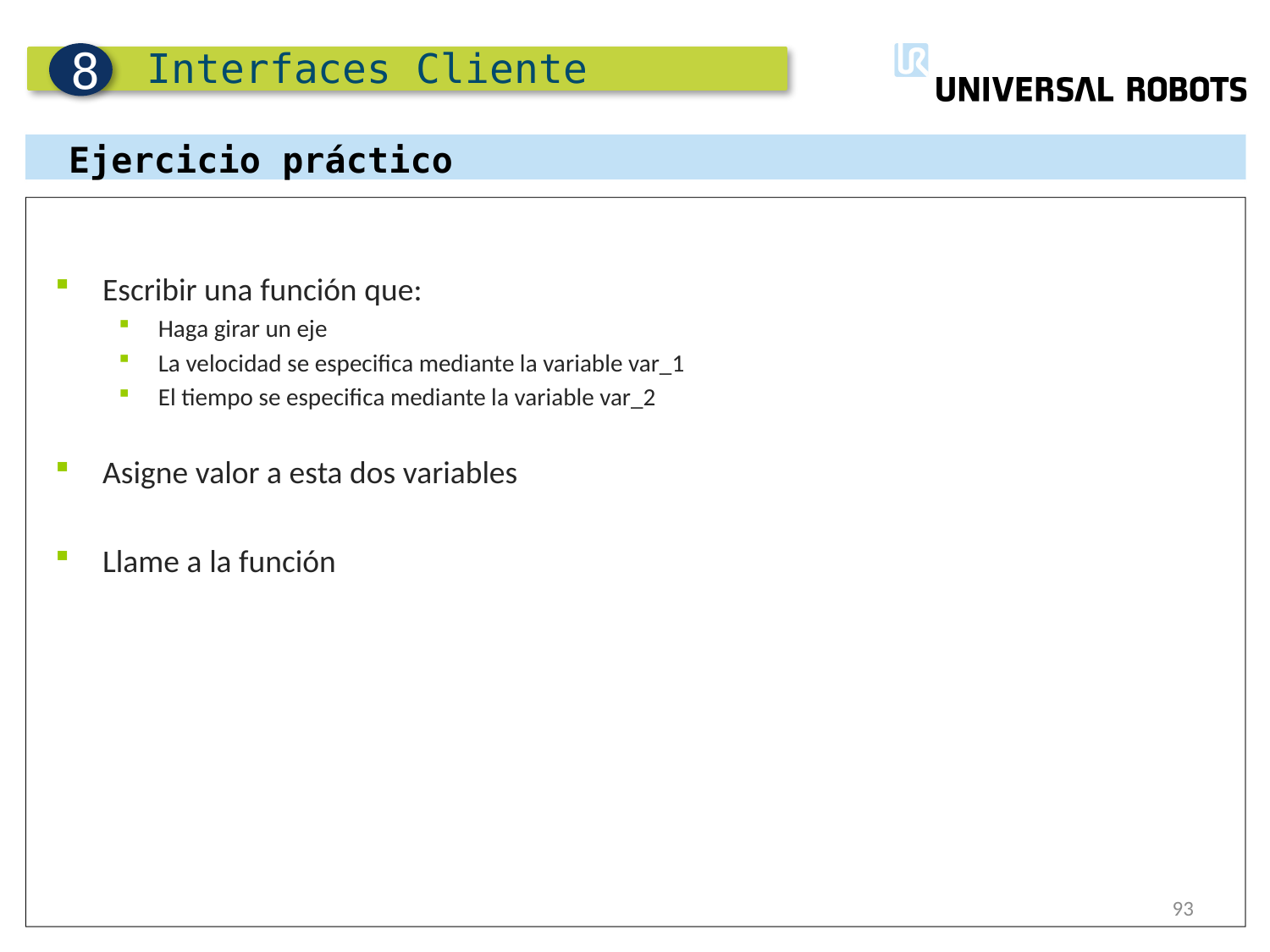

Interfaces Cliente

8
Ejercicio práctico

Escribir una función que:
Haga girar un eje
La velocidad se especifica mediante la variable var_1
El tiempo se especifica mediante la variable var_2

Asigne valor a esta dos variables

Llame a la función

93